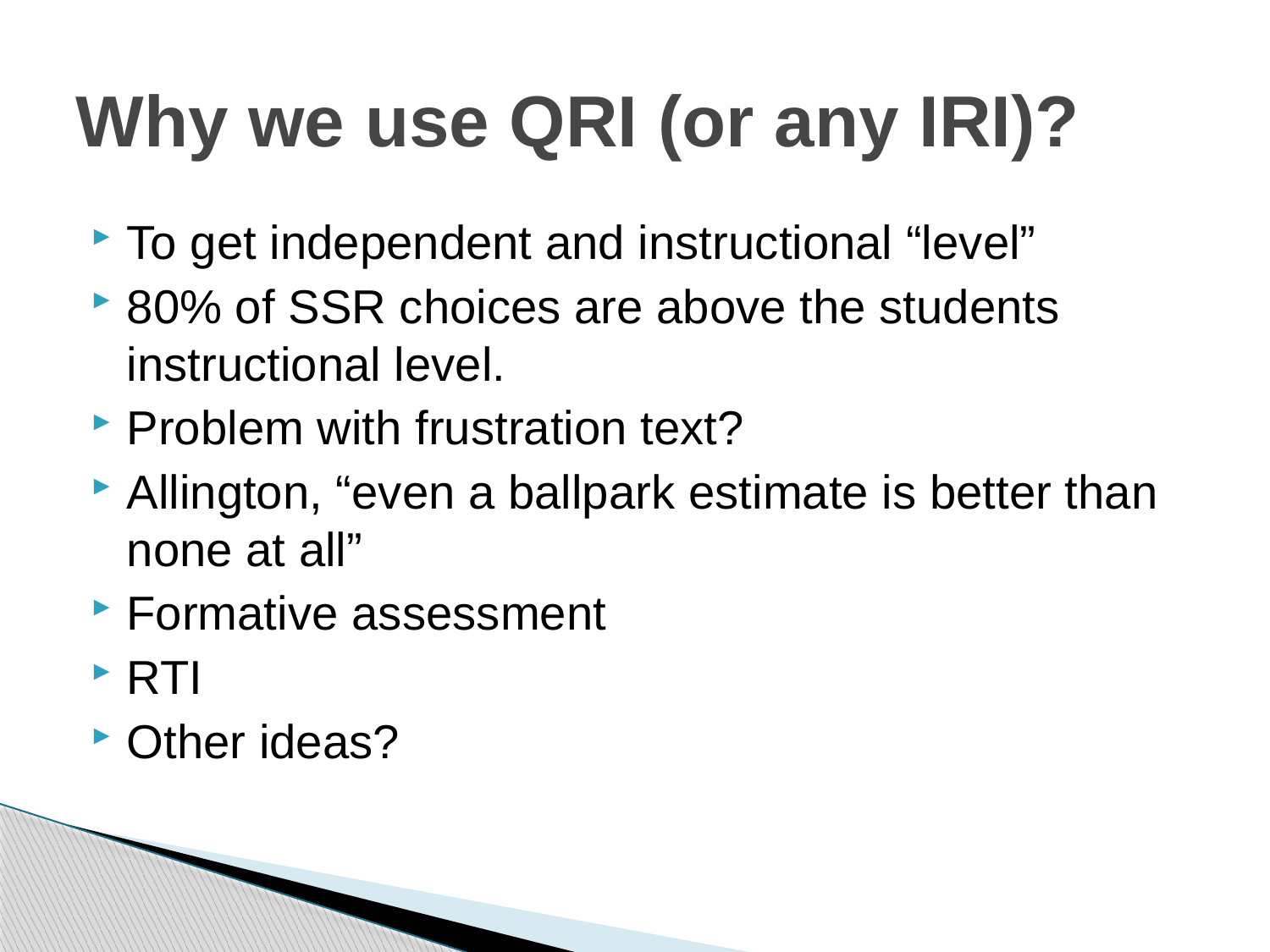

# Why we use QRI (or any IRI)?
To get independent and instructional “level”
80% of SSR choices are above the students instructional level.
Problem with frustration text?
Allington, “even a ballpark estimate is better than none at all”
Formative assessment
RTI
Other ideas?